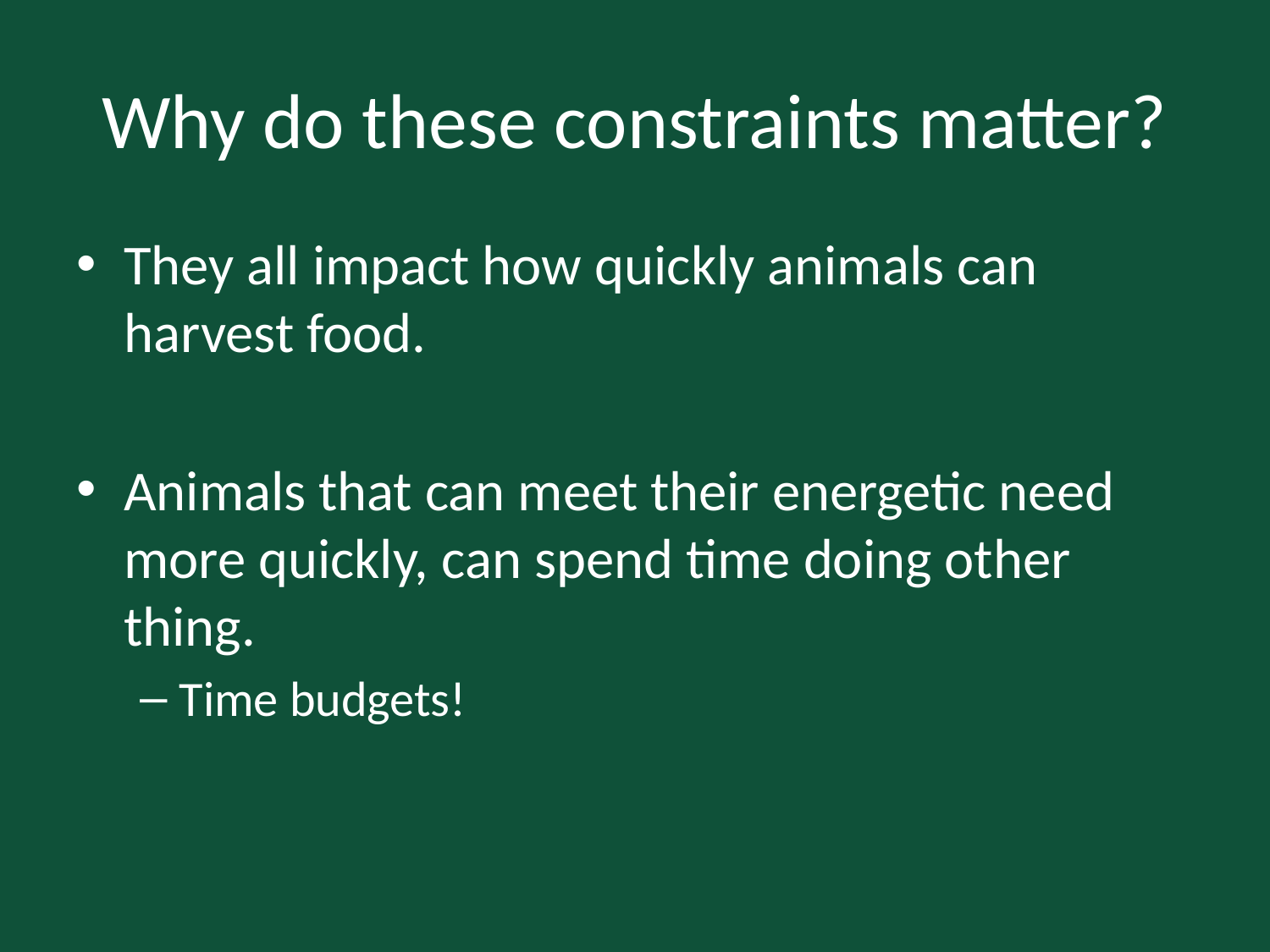

# Why do these constraints matter?
They all impact how quickly animals can harvest food.

Animals that can meet their energetic need more quickly, can spend time doing other thing.
Time budgets!